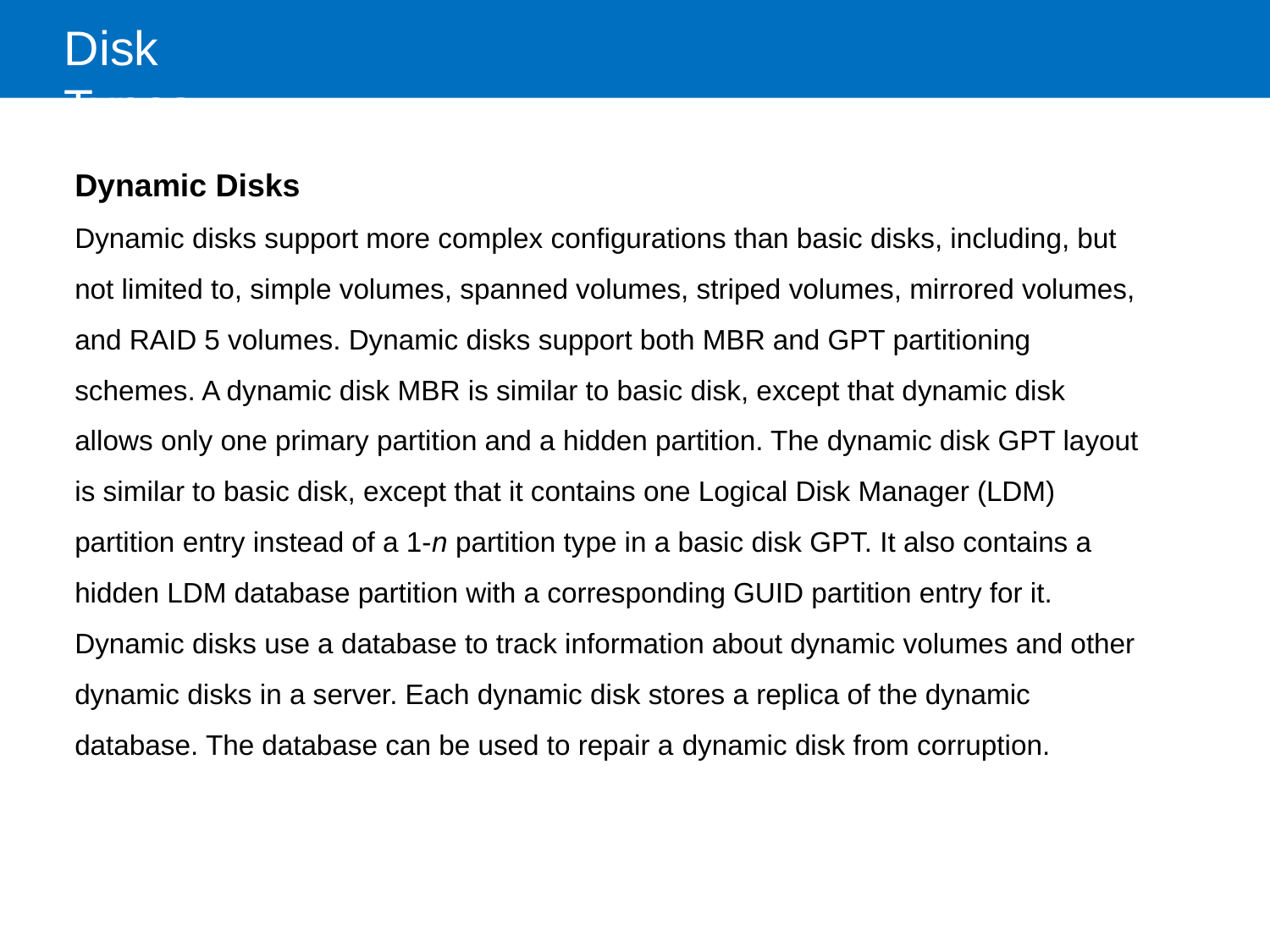

# Disk Types
Dynamic Disks
Dynamic disks support more complex configurations than basic disks, including, but not limited to, simple volumes, spanned volumes, striped volumes, mirrored volumes, and RAID 5 volumes. Dynamic disks support both MBR and GPT partitioning schemes. A dynamic disk MBR is similar to basic disk, except that dynamic disk allows only one primary partition and a hidden partition. The dynamic disk GPT layout is similar to basic disk, except that it contains one Logical Disk Manager (LDM) partition entry instead of a 1-n partition type in a basic disk GPT. It also contains a hidden LDM database partition with a corresponding GUID partition entry for it.
Dynamic disks use a database to track information about dynamic volumes and other dynamic disks in a server. Each dynamic disk stores a replica of the dynamic database. The database can be used to repair a dynamic disk from corruption.